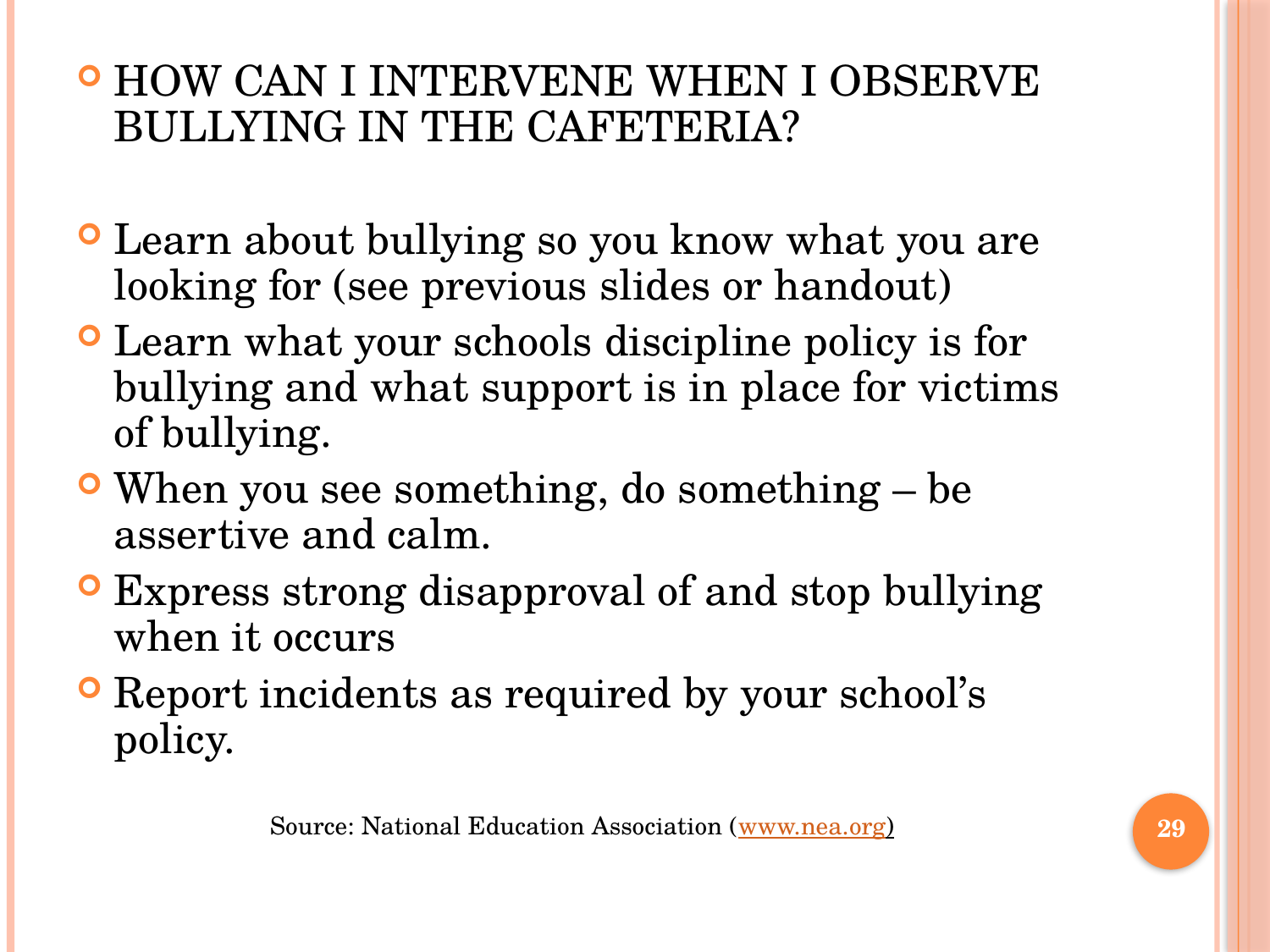

HOW CAN I INTERVENE WHEN I OBSERVE BULLYING IN THE CAFETERIA?

Learn about bullying so you know what you are looking for (see previous slides or handout)
Learn what your schools discipline policy is for bullying and what support is in place for victims of bullying.
When you see something, do something – be assertive and calm.
Express strong disapproval of and stop bullying when it occurs
Report incidents as required by your school’s policy.

Source: National Education Association (www.nea.org)
29